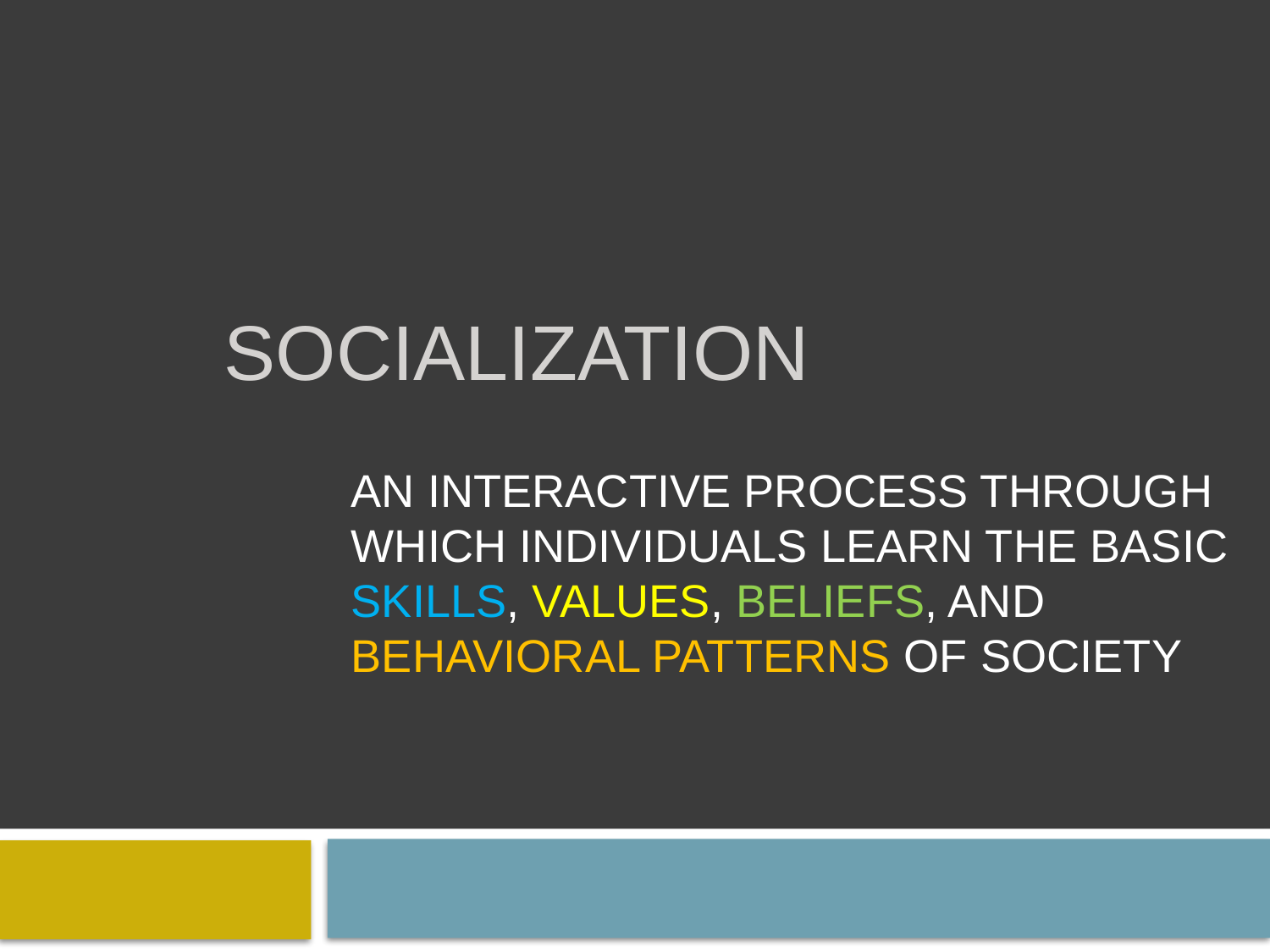

# Socialization
AN INTERACTIVE PROCESS THROUGH WHICH INDIVIDUALS LEARN THE BASIC SKILLS, VALUES, BELIEFS, AND BEHAVIORAL PATTERNS OF SOCIETY